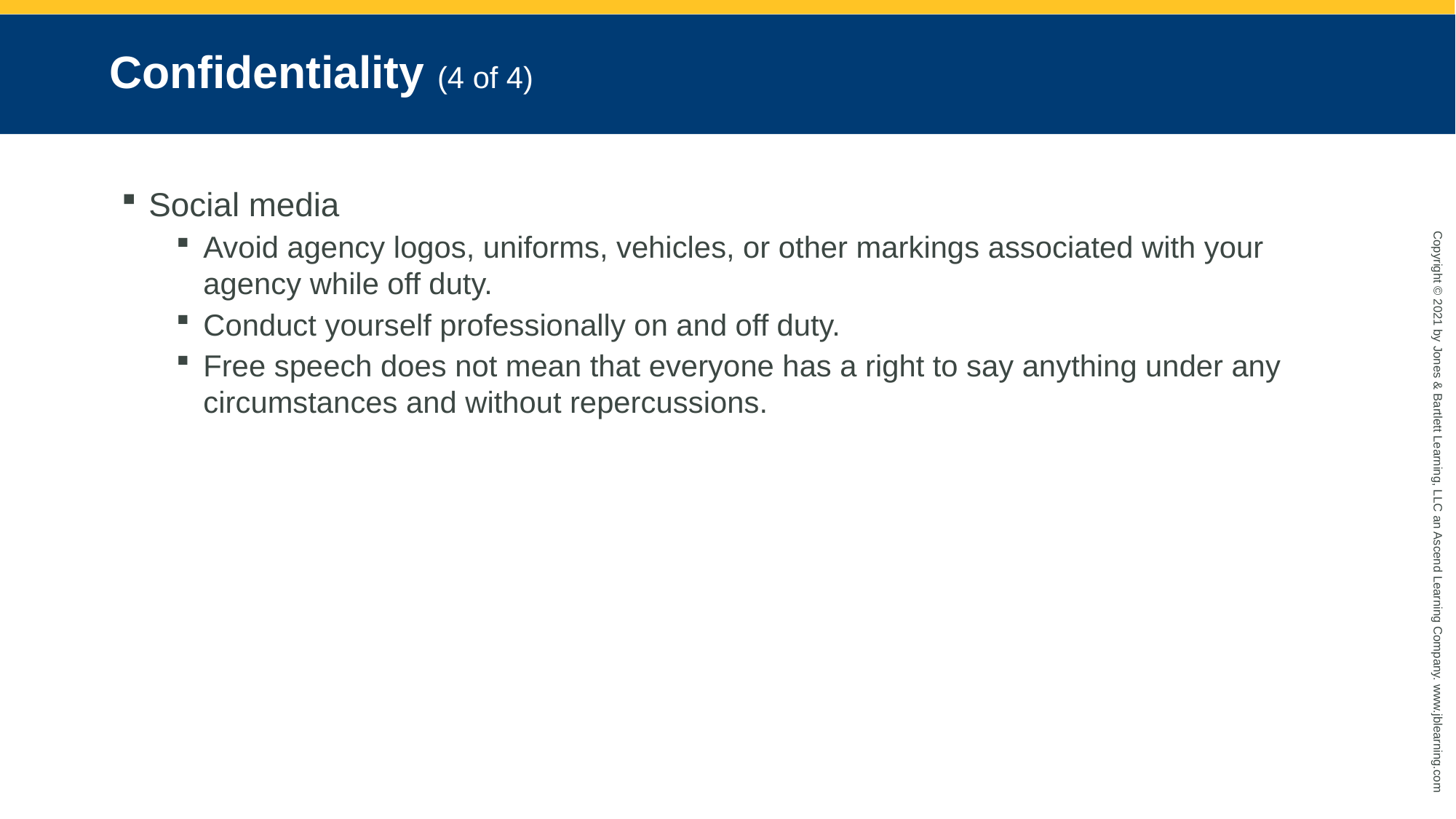

# Confidentiality (4 of 4)
Social media
Avoid agency logos, uniforms, vehicles, or other markings associated with your agency while off duty.
Conduct yourself professionally on and off duty.
Free speech does not mean that everyone has a right to say anything under any circumstances and without repercussions.